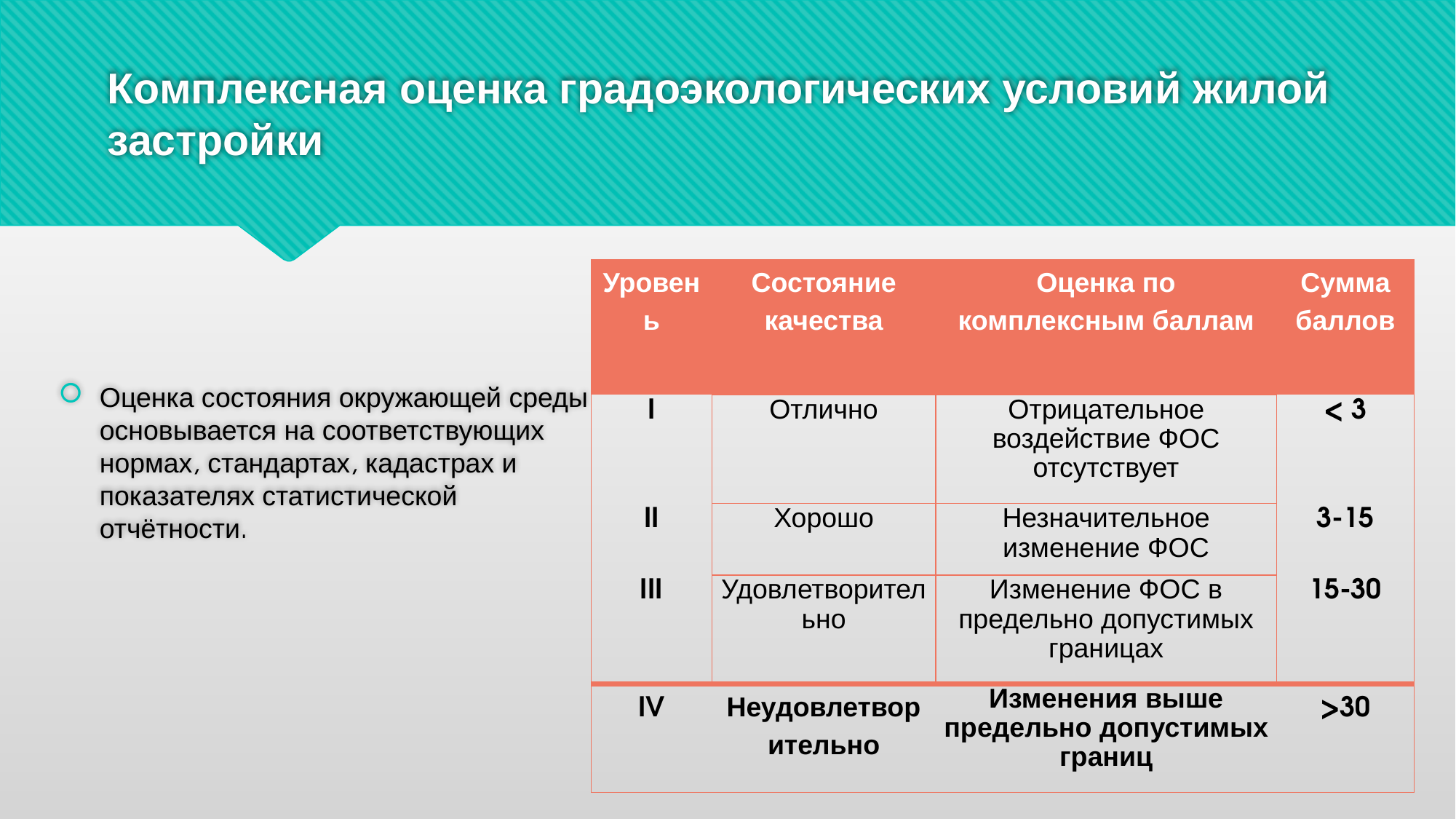

# Комплексная оценка градоэкологических условий жилой застройки
Оценка состояния окружающей среды основывается на соответствующих нормах, стандартах, кадастрах и показателях статистической отчётности.
| Уровень | Состояние качества | Оценка по комплексным баллам | Сумма баллов |
| --- | --- | --- | --- |
| I | Отлично | Отрицательное воздействие ФОС отсутствует | < 3 |
| II | Хорошо | Незначительное изменение ФОС | 3-15 |
| III | Удовлетворительно | Изменение ФОС в предельно допустимых границах | 15-30 |
| IV | Неудовлетворительно | Изменения выше предельно допустимых границ | >30 |